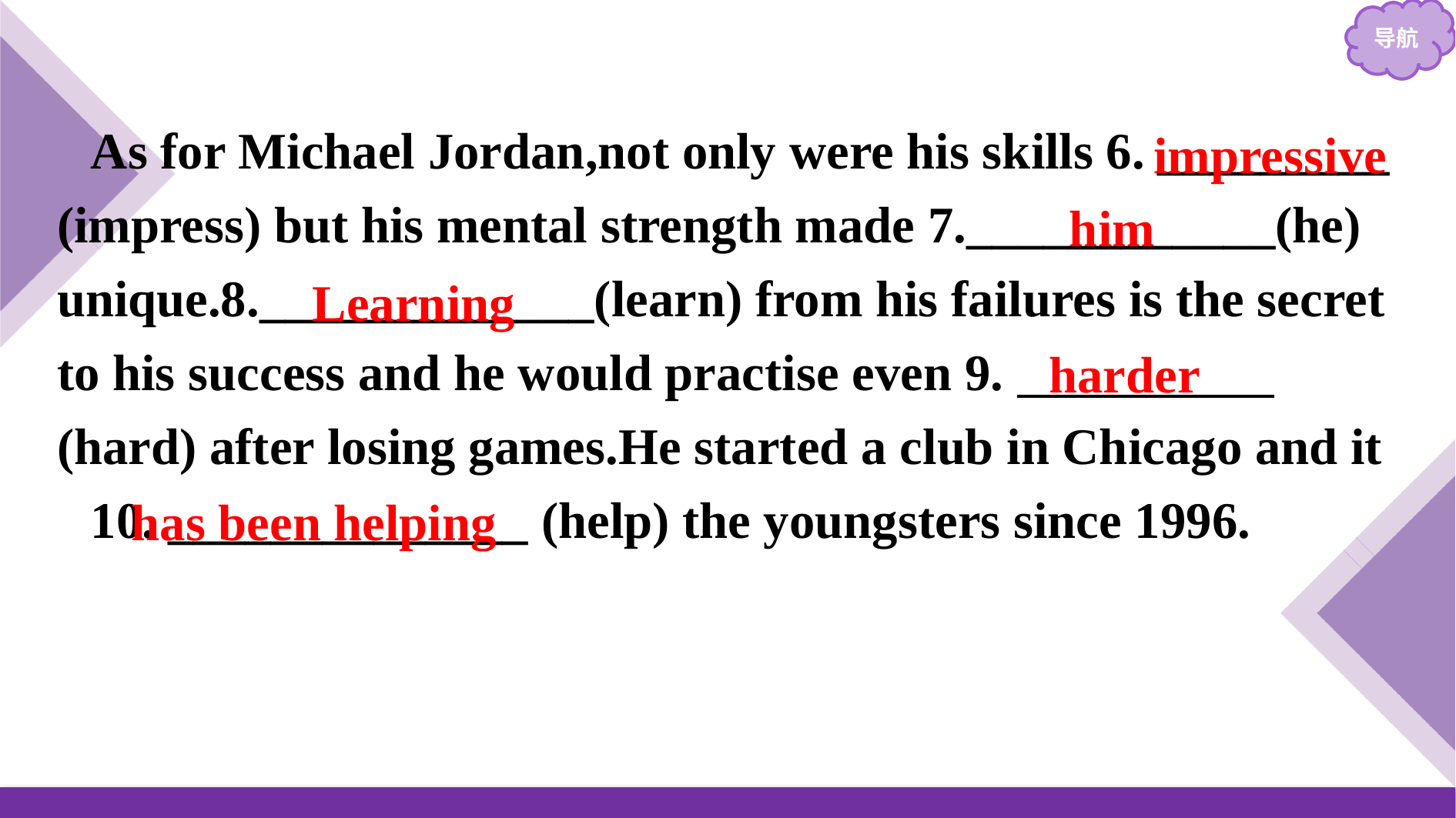

As for Michael Jordan,not only were his skills 6. _________ (impress) but his mental strength made 7.____________(he) unique.8._____________(learn) from his failures is the secret to his success and he would practise even 9.　　　　　(hard) after losing games.He started a club in Chicago and it
10. ______________ (help) the youngsters since 1996.
impressive
him
Learning
harder
has been helping